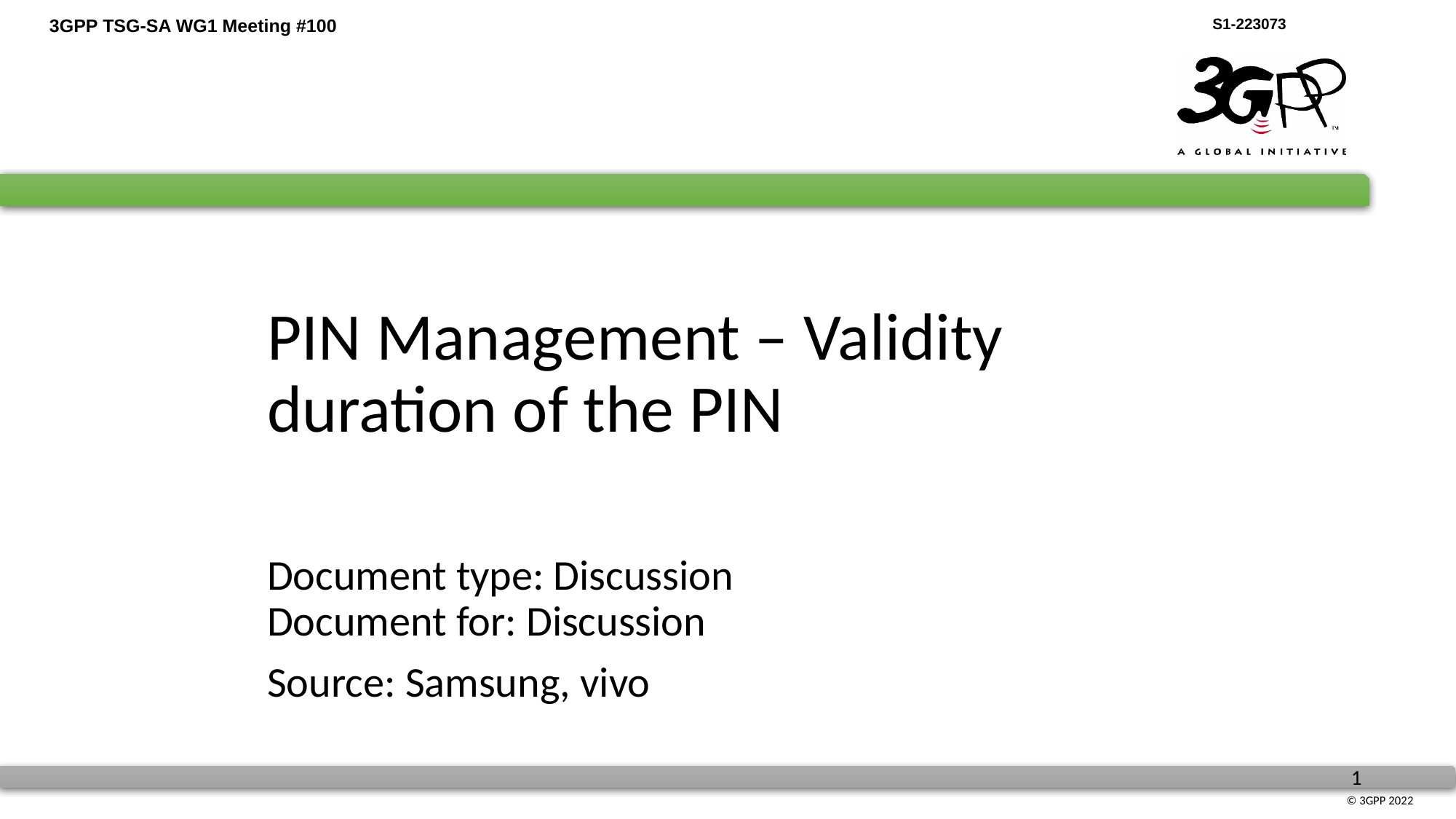

# PIN Management – Validity duration of the PIN
Document type: Discussion
Document for: Discussion
Source: Samsung, vivo